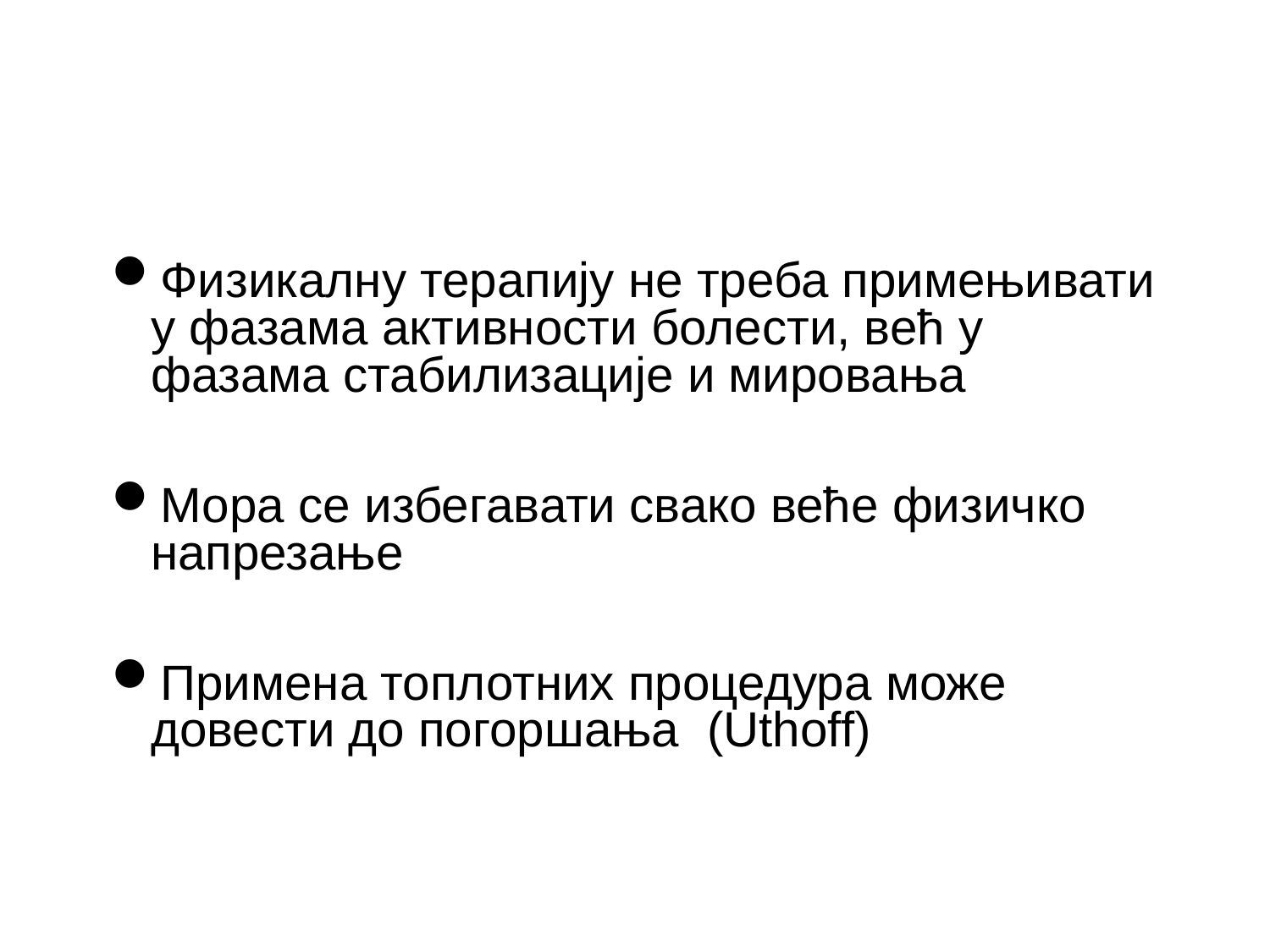

Физикалну терапију не треба примењивати у фазама активности болести, већ у фазама стабилизације и мировања

Мора се избегавати свако веће физичко напрезање

Примена топлотних процедура може довести до погоршања  (Uthoff)